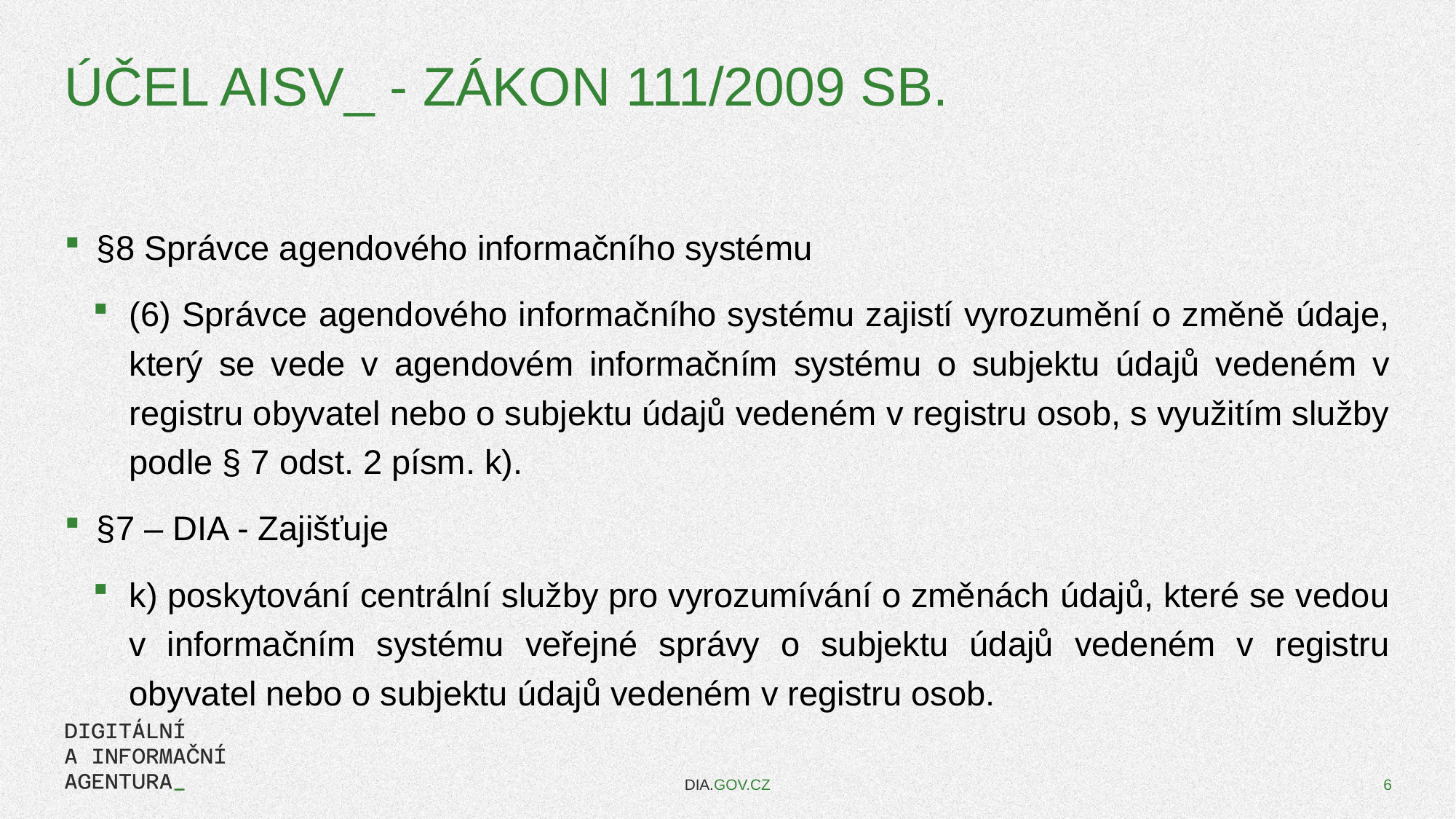

# Účel AISV_ - Zákon 111/2009 Sb.
§8 Správce agendového informačního systému
(6) Správce agendového informačního systému zajistí vyrozumění o změně údaje, který se vede v agendovém informačním systému o subjektu údajů vedeném v registru obyvatel nebo o subjektu údajů vedeném v registru osob, s využitím služby podle § 7 odst. 2 písm. k).
§7 – DIA - Zajišťuje
k) poskytování centrální služby pro vyrozumívání o změnách údajů, které se vedou v informačním systému veřejné správy o subjektu údajů vedeném v registru obyvatel nebo o subjektu údajů vedeném v registru osob.
DIA.GOV.CZ
6